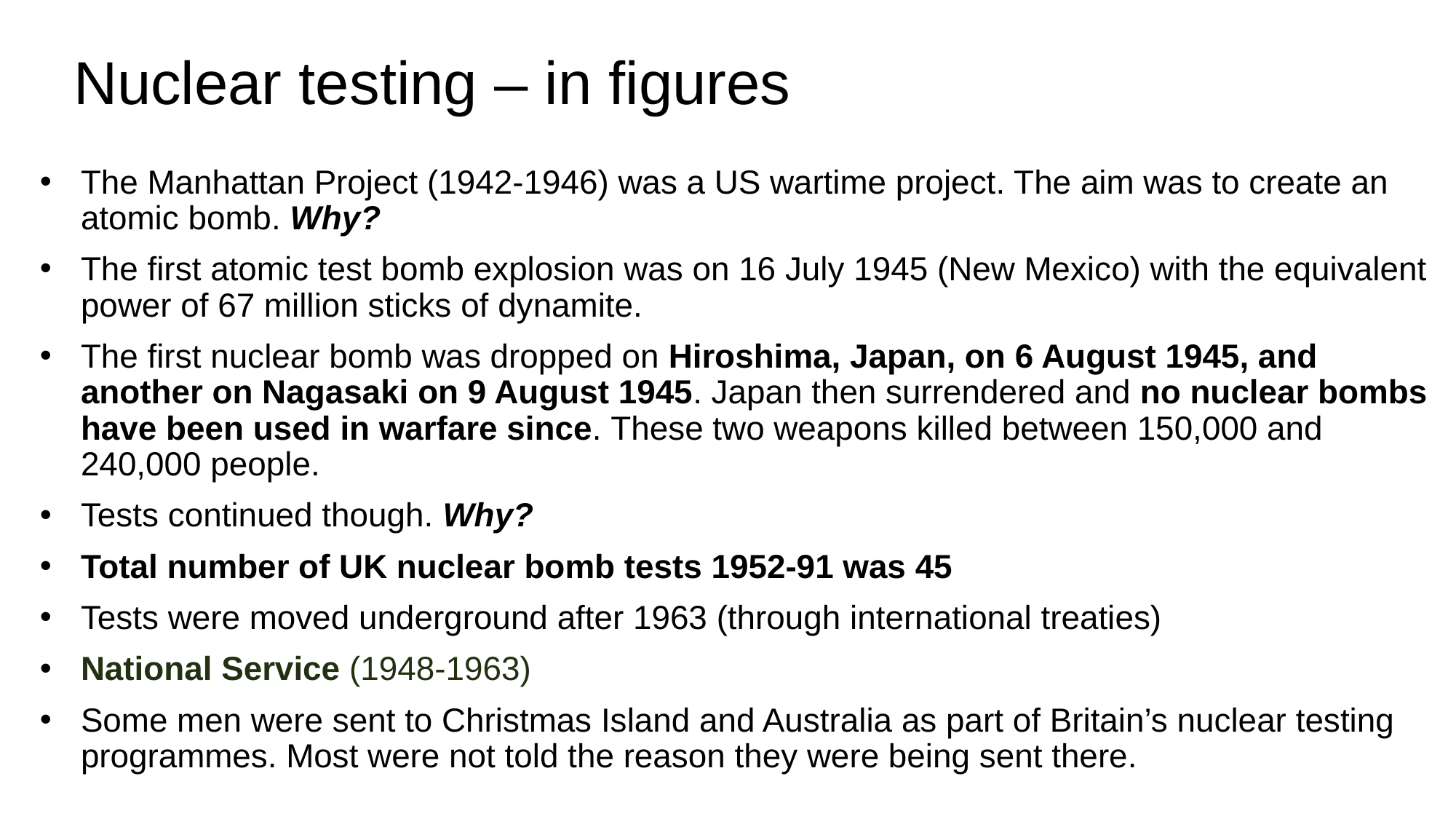

# Nuclear testing – in figures
The Manhattan Project (1942-1946) was a US wartime project. The aim was to create an atomic bomb. Why?
The first atomic test bomb explosion was on 16 July 1945 (New Mexico) with the equivalent power of 67 million sticks of dynamite.
The first nuclear bomb was dropped on Hiroshima, Japan, on 6 August 1945, and another on Nagasaki on 9 August 1945. Japan then surrendered and no nuclear bombs have been used in warfare since. These two weapons killed between 150,000 and 240,000 people.
Tests continued though. Why?
Total number of UK nuclear bomb tests 1952-91 was 45
Tests were moved underground after 1963 (through international treaties)
National Service (1948-1963)
Some men were sent to Christmas Island and Australia as part of Britain’s nuclear testing programmes. Most were not told the reason they were being sent there.